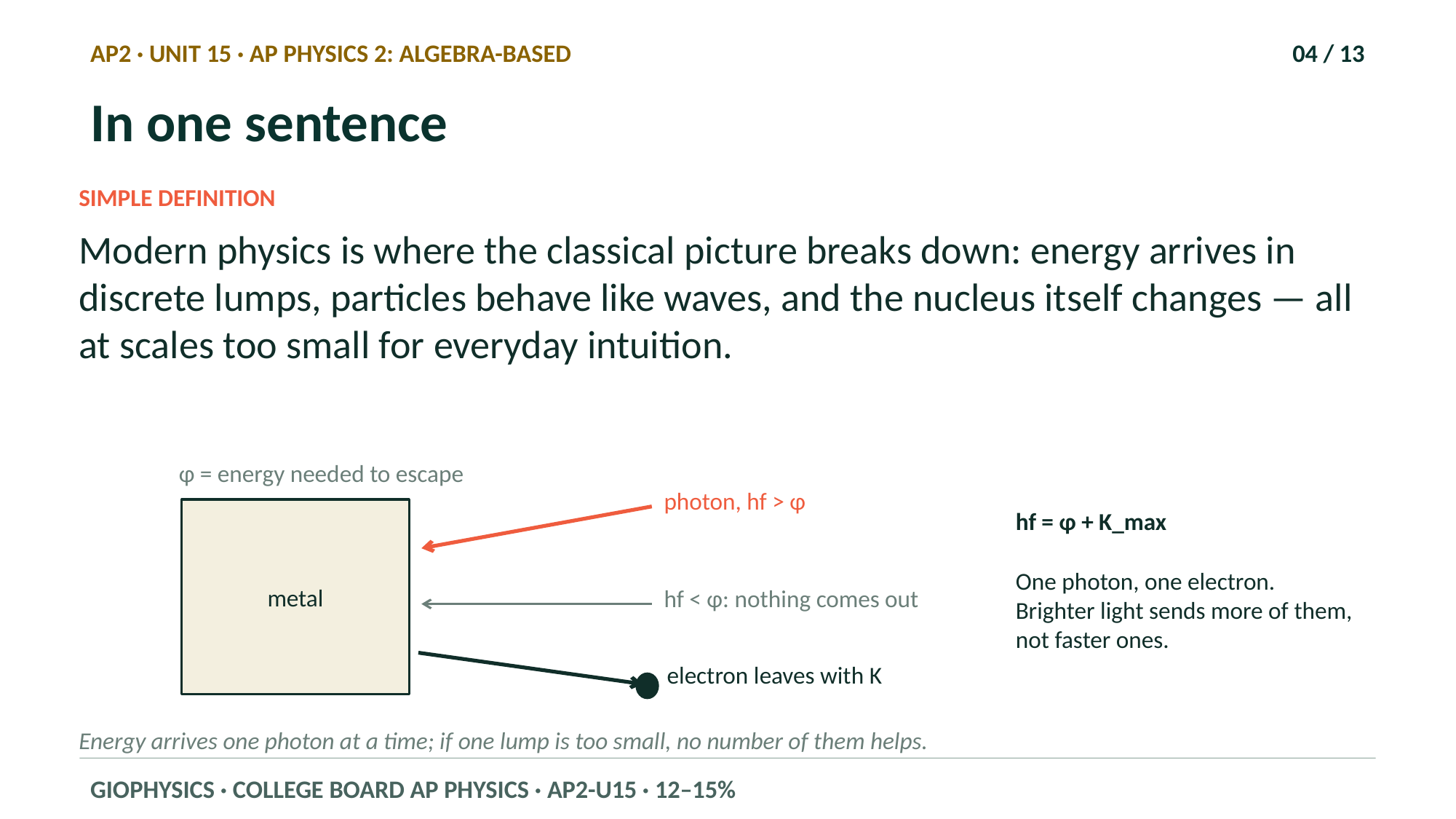

AP2 · UNIT 15 · AP PHYSICS 2: ALGEBRA-BASED
04 / 13
In one sentence
SIMPLE DEFINITION
Modern physics is where the classical picture breaks down: energy arrives in discrete lumps, particles behave like waves, and the nucleus itself changes — all at scales too small for everyday intuition.
φ = energy needed to escape
photon, hf > φ
metal
hf = φ + K_max
One photon, one electron. Brighter light sends more of them, not faster ones.
hf < φ: nothing comes out
electron leaves with K

Energy arrives one photon at a time; if one lump is too small, no number of them helps.

GIOPHYSICS · COLLEGE BOARD AP PHYSICS · AP2-U15 · 12–15%